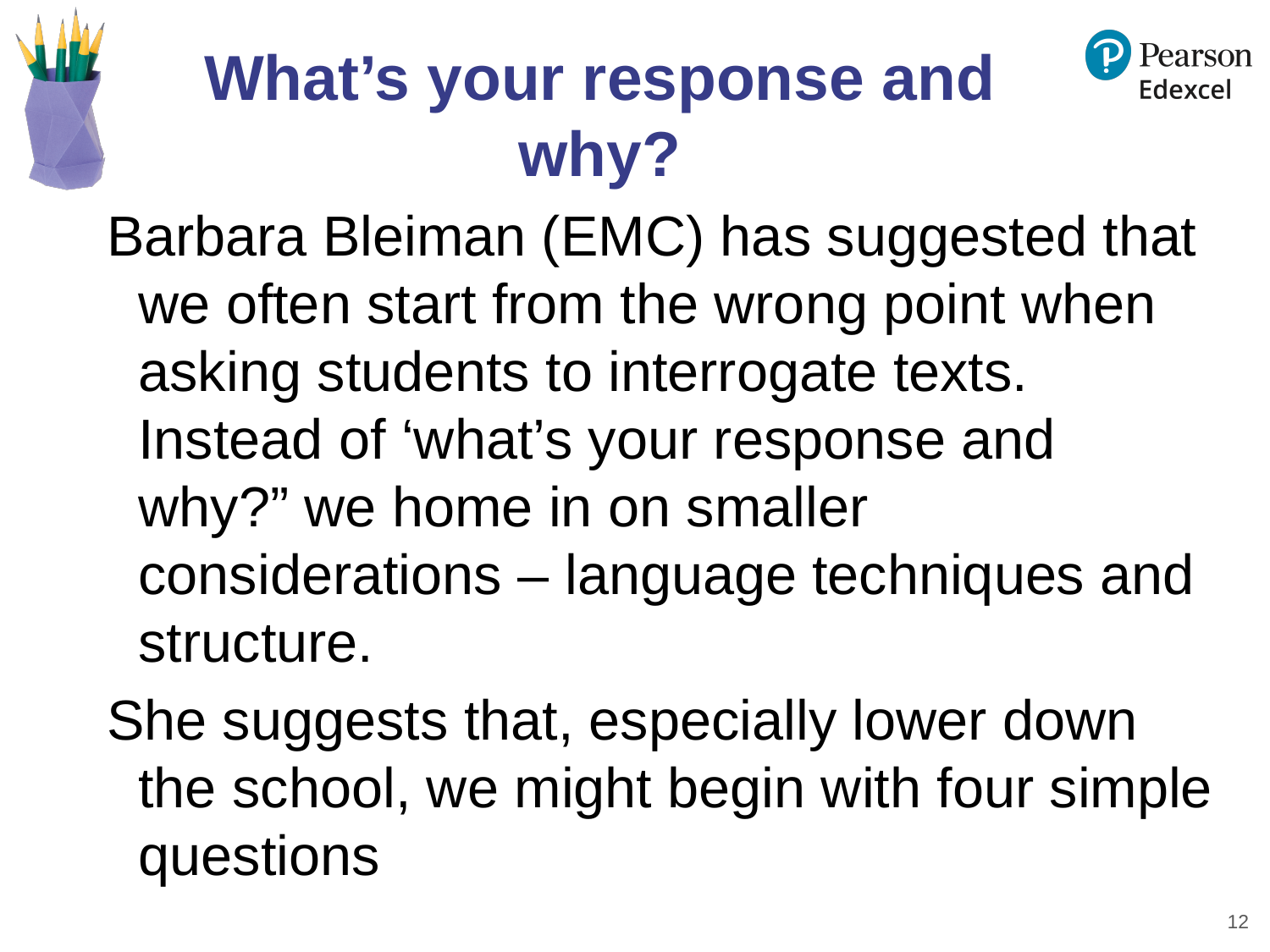

# What’s your response and why?
Barbara Bleiman (EMC) has suggested that we often start from the wrong point when asking students to interrogate texts.  Instead of ‘what’s your response and why?” we home in on smaller considerations – language techniques and structure.
She suggests that, especially lower down the school, we might begin with four simple questions